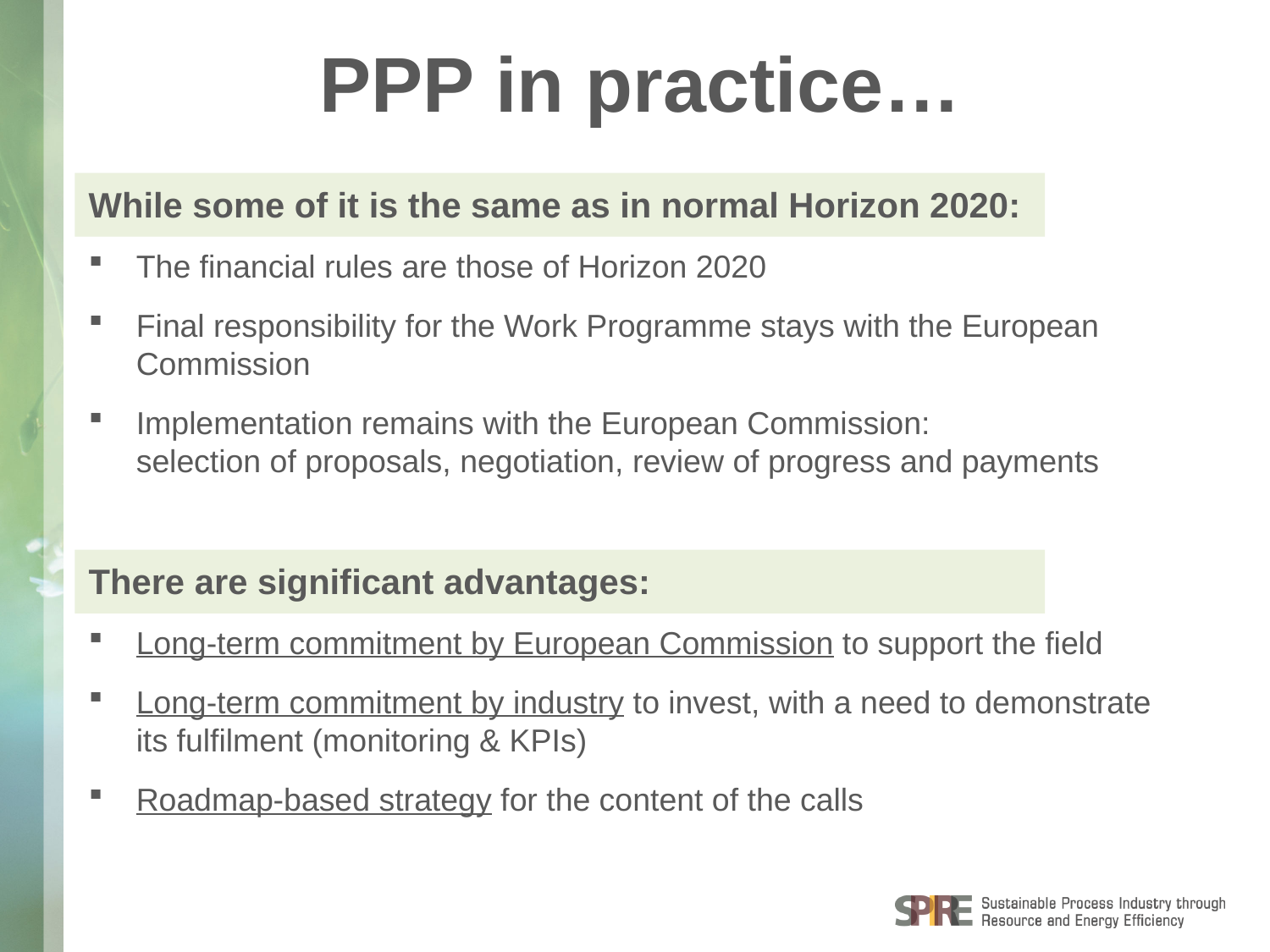

PPP in practice…

While some of it is the same as in normal Horizon 2020:
The financial rules are those of Horizon 2020
Final responsibility for the Work Programme stays with the European Commission
Implementation remains with the European Commission:
selection of proposals, negotiation, review of progress and payments

There are significant advantages:
Long-term commitment by European Commission to support the field
Long-term commitment by industry to invest, with a need to demonstrate
its fulfilment (monitoring & KPIs)
Roadmap-based strategy for the content of the calls